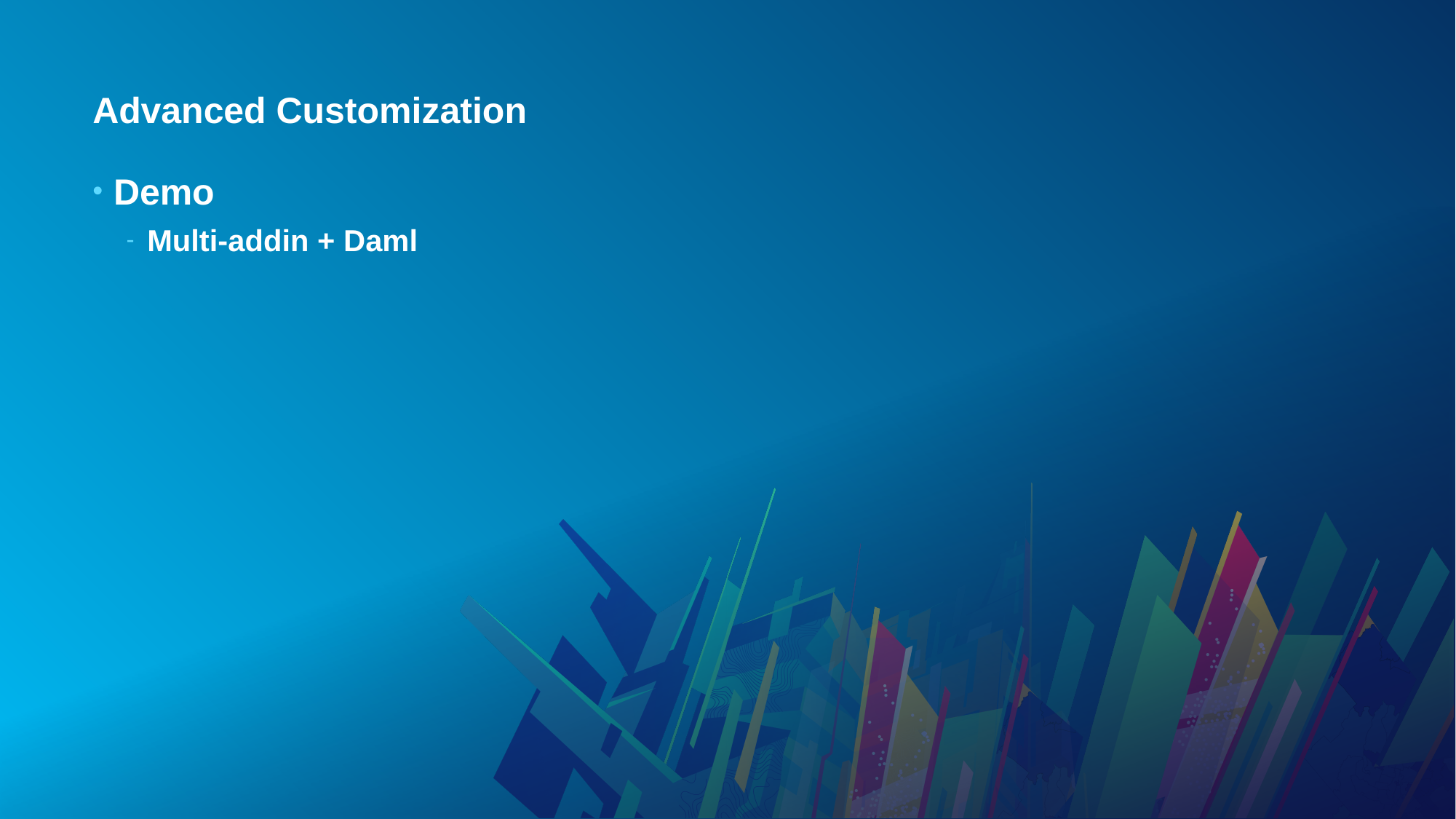

# Advanced Customization
Demo
Multi-addin + Daml